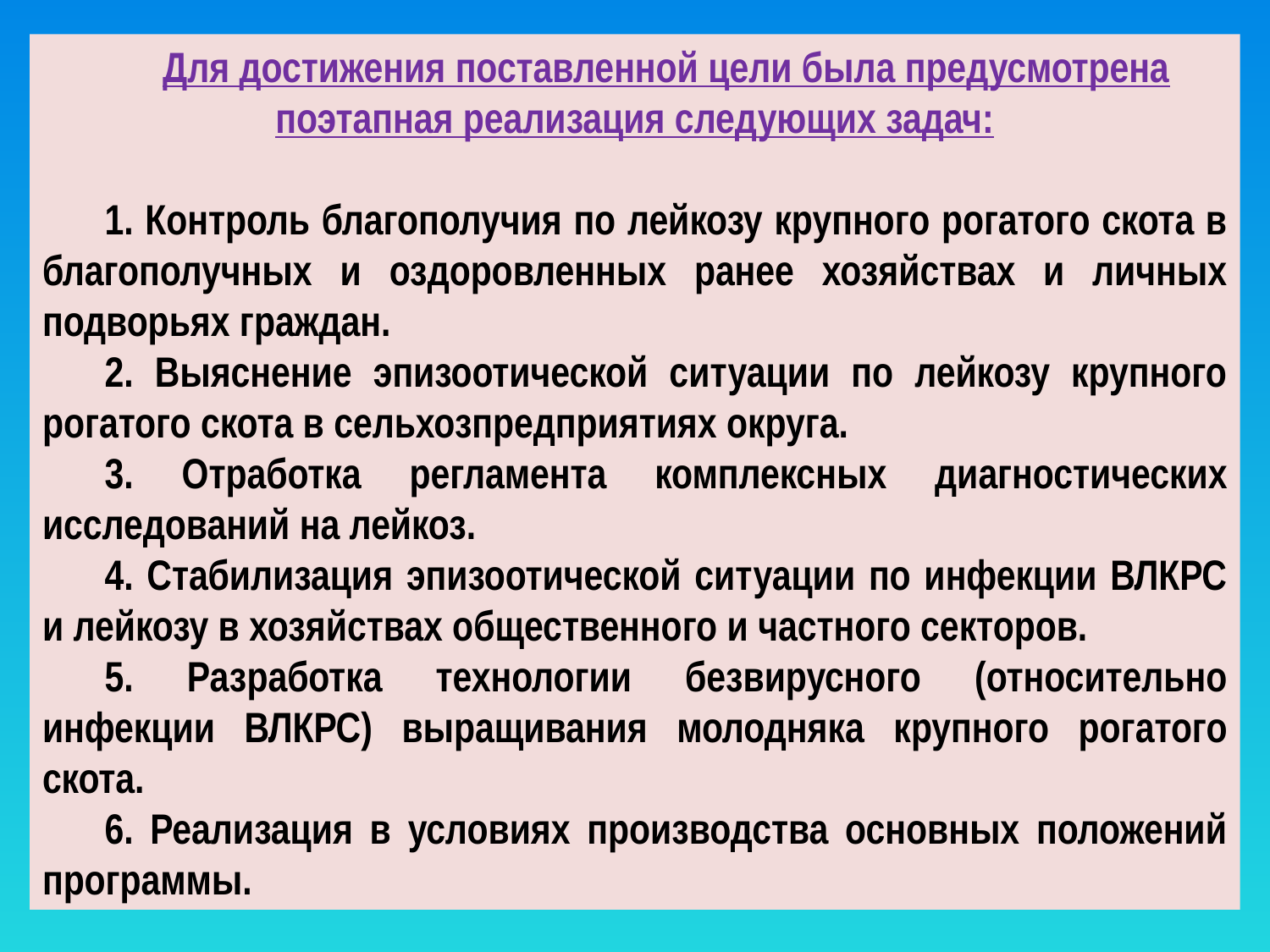

Для достижения поставленной цели была предусмотрена поэтапная реализация следующих задач:

1. Контроль благополучия по лейкозу крупного рогатого скота в благополучных и оздоровленных ранее хозяйствах и личных подворьях граждан.
2. Выяснение эпизоотической ситуации по лейкозу крупного рогатого скота в сельхозпредприятиях округа.
3. Отработка регламента комплексных диагностических исследований на лейкоз.
4. Стабилизация эпизоотической ситуации по инфекции ВЛКРС и лейкозу в хозяйствах общественного и частного секторов.
5. Разработка технологии безвирусного (относительно инфекции ВЛКРС) выращивания молодняка крупного рогатого скота.
6. Реализация в условиях производства основных положений программы.